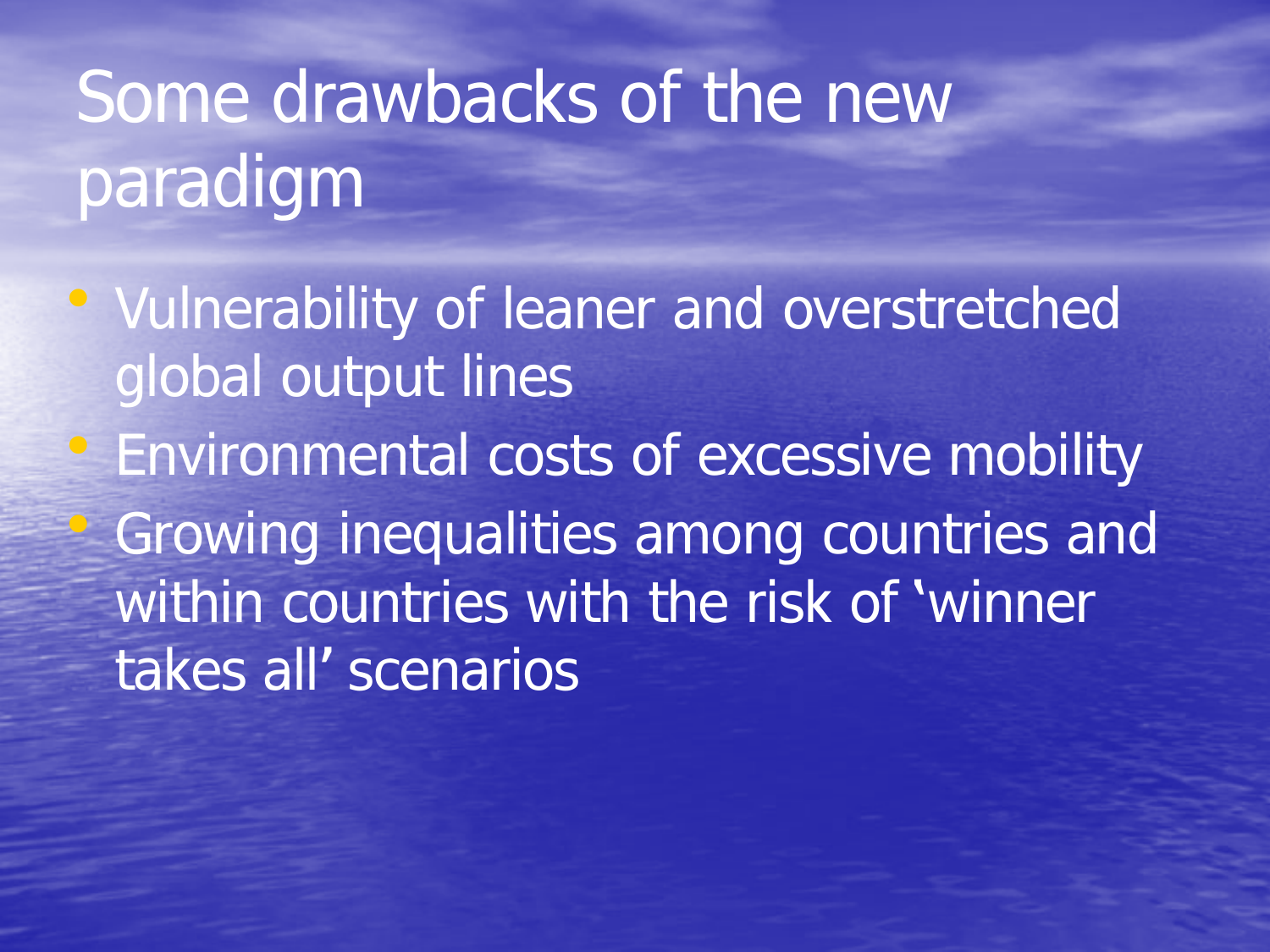

# Some drawbacks of the new paradigm
Vulnerability of leaner and overstretched global output lines
Environmental costs of excessive mobility
Growing inequalities among countries and within countries with the risk of ‘winner takes all’ scenarios